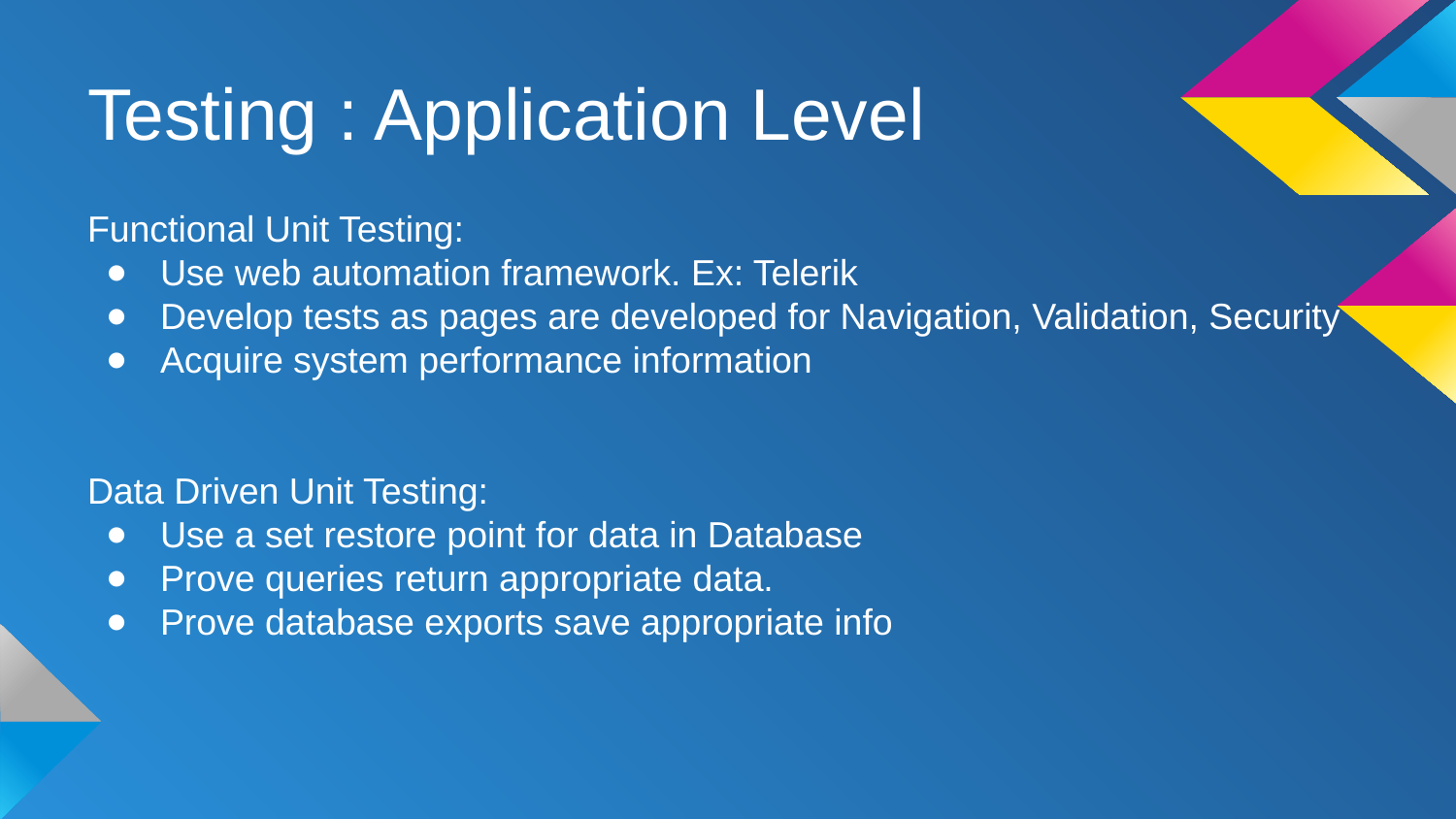

# Testing : Application Level
Functional Unit Testing:
Use web automation framework. Ex: Telerik
Develop tests as pages are developed for Navigation, Validation, Security
Acquire system performance information

Data Driven Unit Testing:
Use a set restore point for data in Database
Prove queries return appropriate data.
Prove database exports save appropriate info